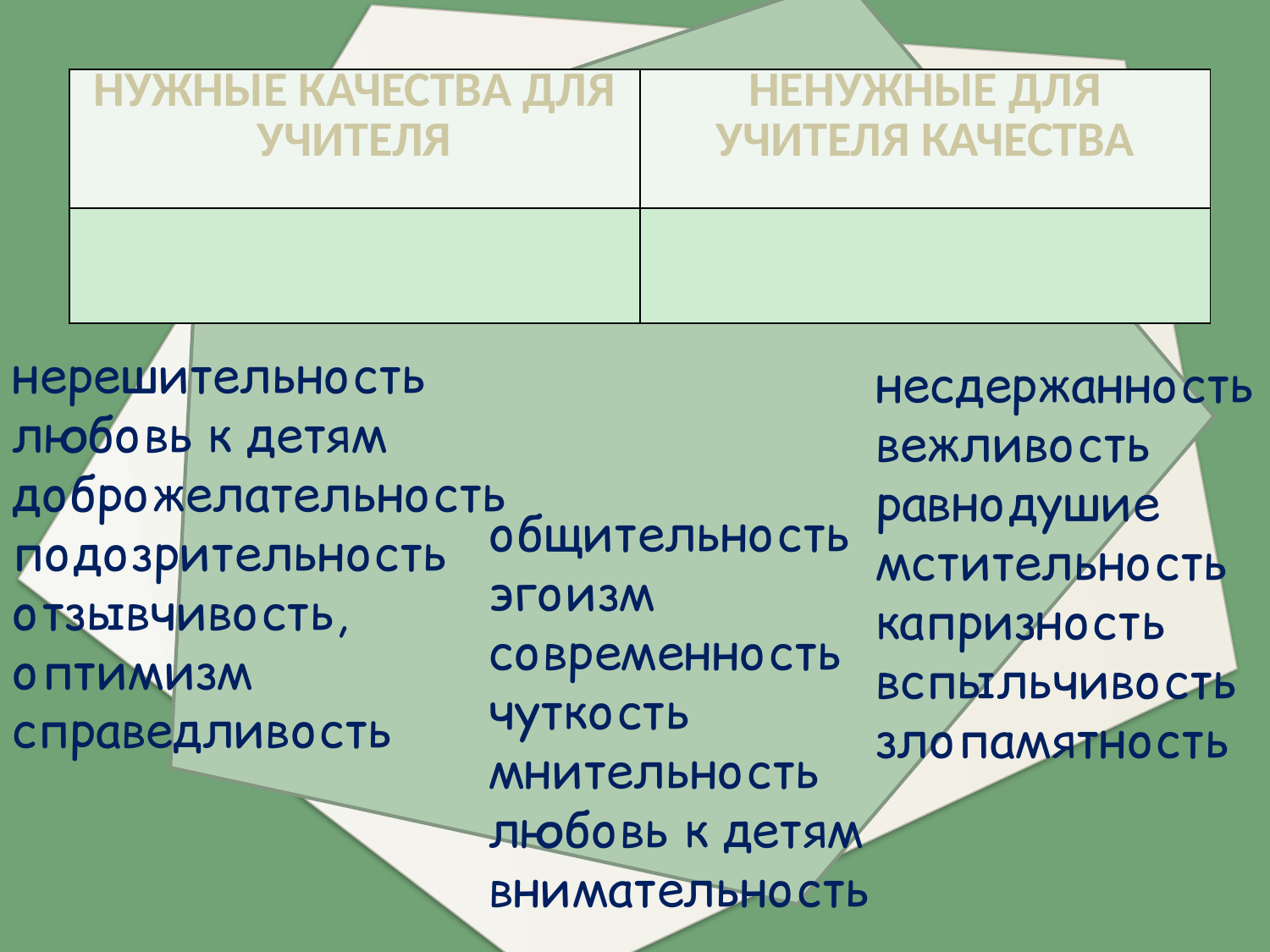

| Нужные качества для учителя | Ненужные для учителя качества |
| --- | --- |
|  |  |
нерешительность
любовь к детям
доброжелательность
подозрительность
отзывчивость,
оптимизм
справедливость
несдержанность
вежливость
равнодушие
мстительность капризность
вспыльчивость
злопамятность

общительность
эгоизм
современность
чуткость
мнительность
любовь к детям
внимательность